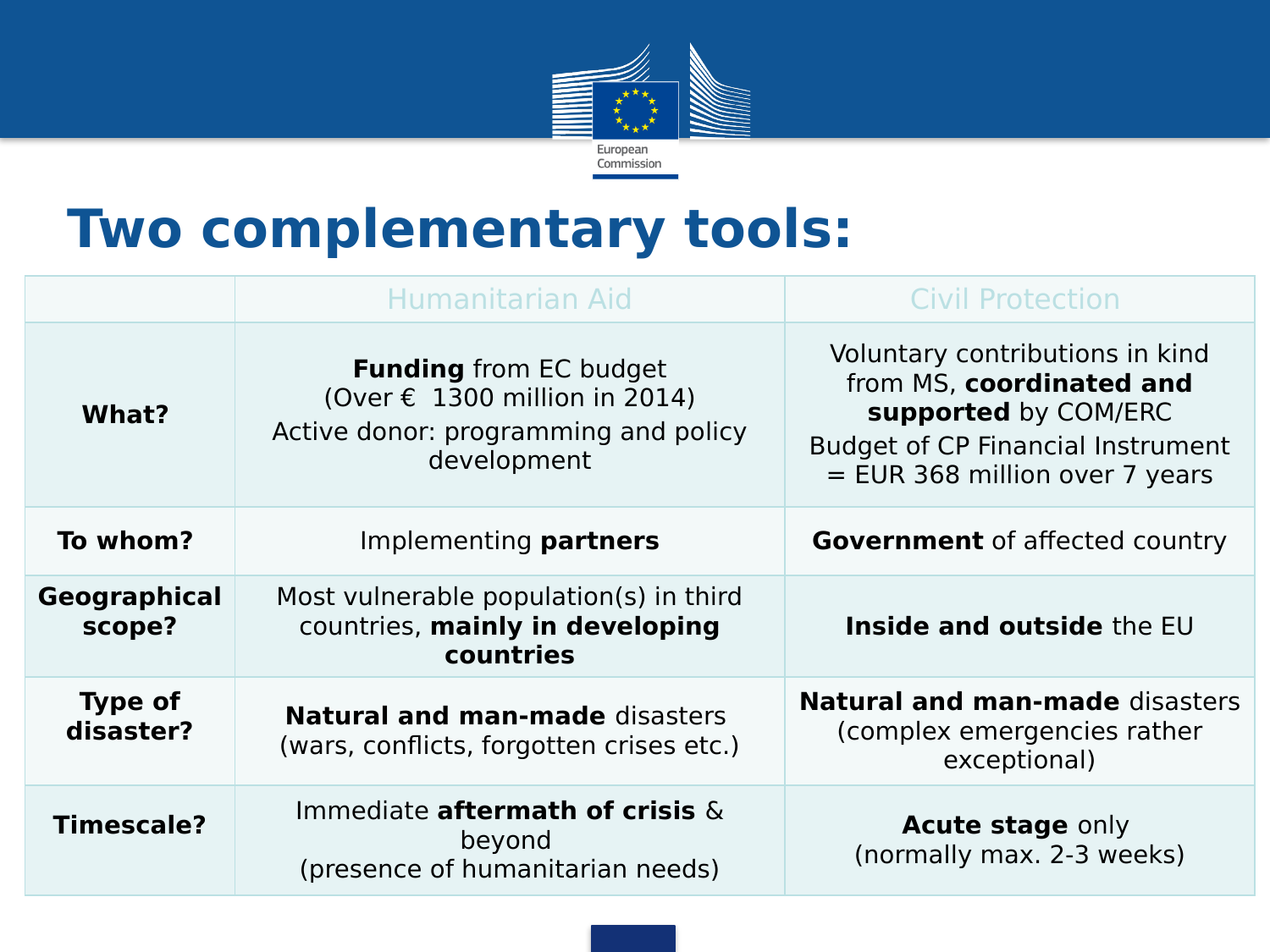

# Two complementary tools:
|  | Humanitarian Aid | Civil Protection |
| --- | --- | --- |
| What? | Funding from EC budget (Over € 1300 million in 2014) Active donor: programming and policy development | Voluntary contributions in kind from MS, coordinated and supported by COM/ERC Budget of CP Financial Instrument = EUR 368 million over 7 years |
| To whom? | Implementing partners | Government of affected country |
| Geographical scope? | Most vulnerable population(s) in third countries, mainly in developing countries | Inside and outside the EU |
| Type of disaster? | Natural and man-made disasters (wars, conflicts, forgotten crises etc.) | Natural and man-made disasters (complex emergencies rather exceptional) |
| Timescale? | Immediate aftermath of crisis & beyond (presence of humanitarian needs) | Acute stage only (normally max. 2-3 weeks) |
|  | Humanitarian Aid | Civil Protection |
| --- | --- | --- |
| What? | Active donor: programming and policy development in the field of humanitarian aid. Funding from EC budget and EAR: €1,3 bn in 2012. | Voluntary contributions of assistance in kind from Member States (experts, specialised teams, equipment, other material assistance). Budget of Civil Protection Financial Instrument: €189 million over 2007-2013. |
| To whom? | Implementing partners (UN specialised agencies / Red Cross/Crescent movement/ NGOs / international organisations). | Government of affected country, upon request from them. |
| Experts? | ECHO’s personnel, living in the field. | Member States national experts deployed to the field. |
| Geographical scope? | The most vulnerable population(s) outside the European Union, mainly in developing countries. | Inside and outside the European Union. |
| Type of disaster? | Natural and man-made disasters (wars, conflicts, etc.). | Natural and man-made disasters (complex emergencies rather the exception). |
| Timescale? | Immediate aftermath of crisis and beyond (presence of humanitarian needs - LRRD). | Acute stage only (normally max. 2-3 weeks). |